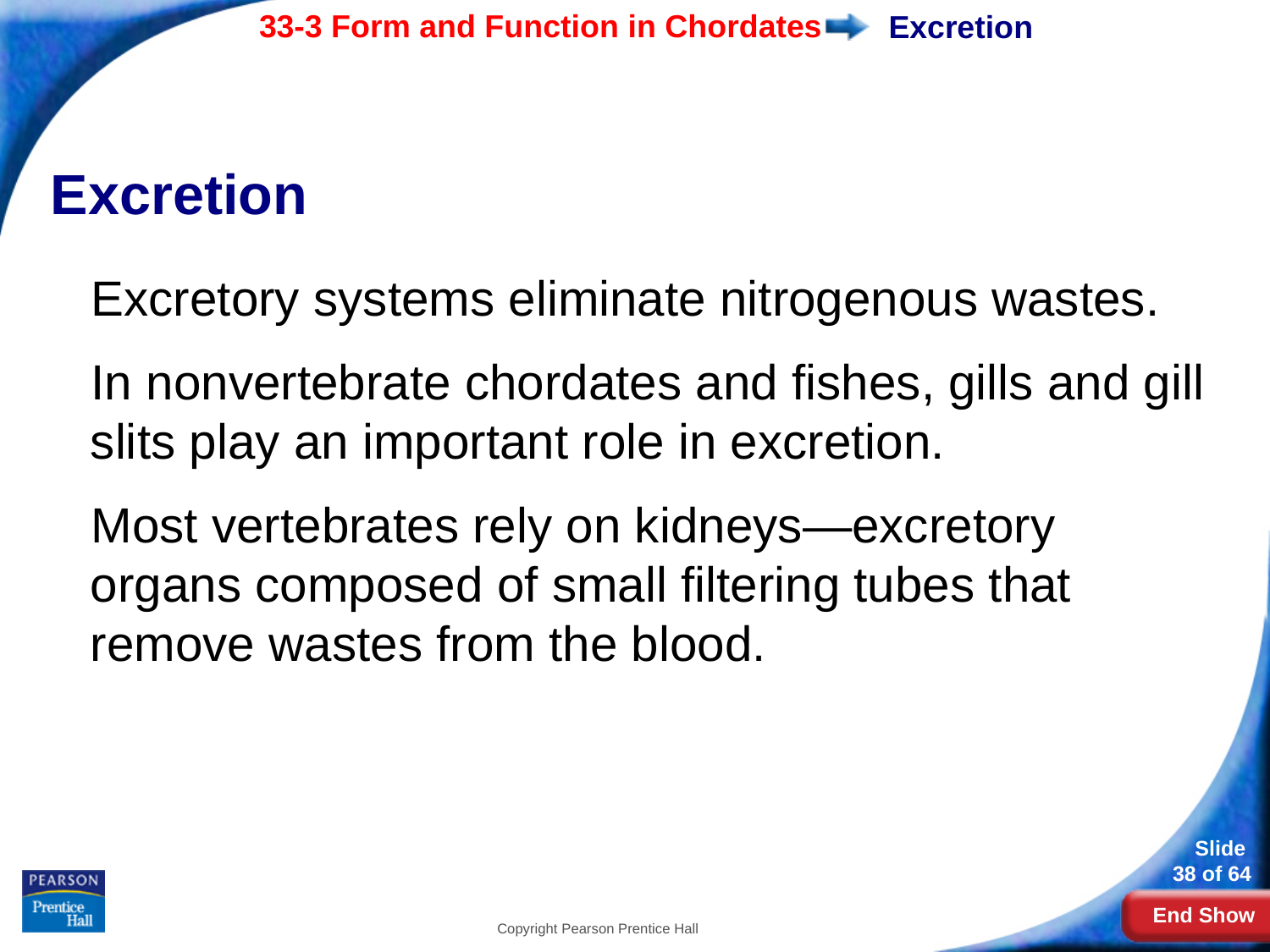

# Excretion
Excretion
Excretory systems eliminate nitrogenous wastes.
In nonvertebrate chordates and fishes, gills and gill slits play an important role in excretion.
Most vertebrates rely on kidneys—excretory organs composed of small filtering tubes that remove wastes from the blood.

Copyright Pearson Prentice Hall